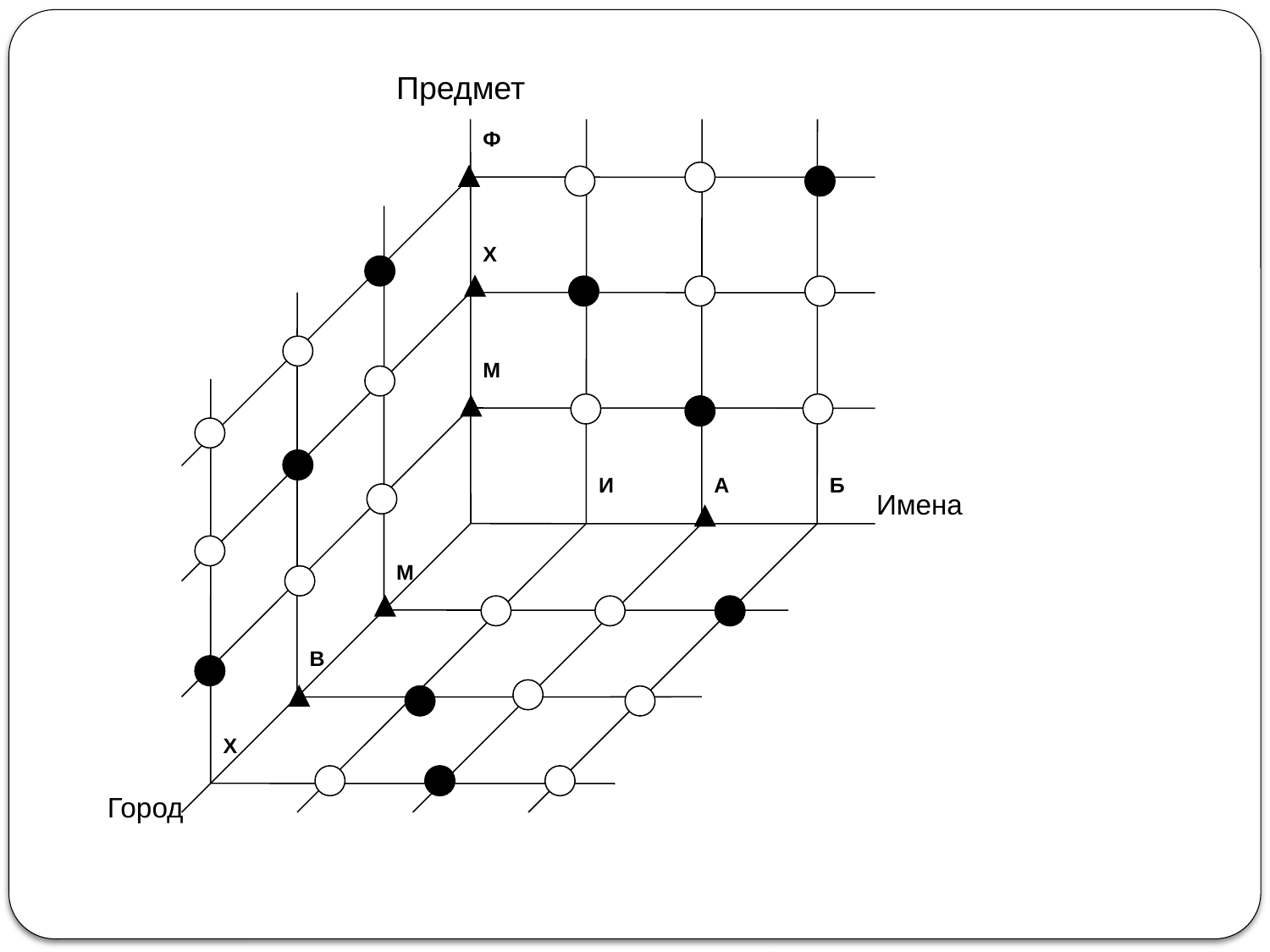

Предмет

Ф

Х

М

И
А
Б
Имена

М

В

Х

Город